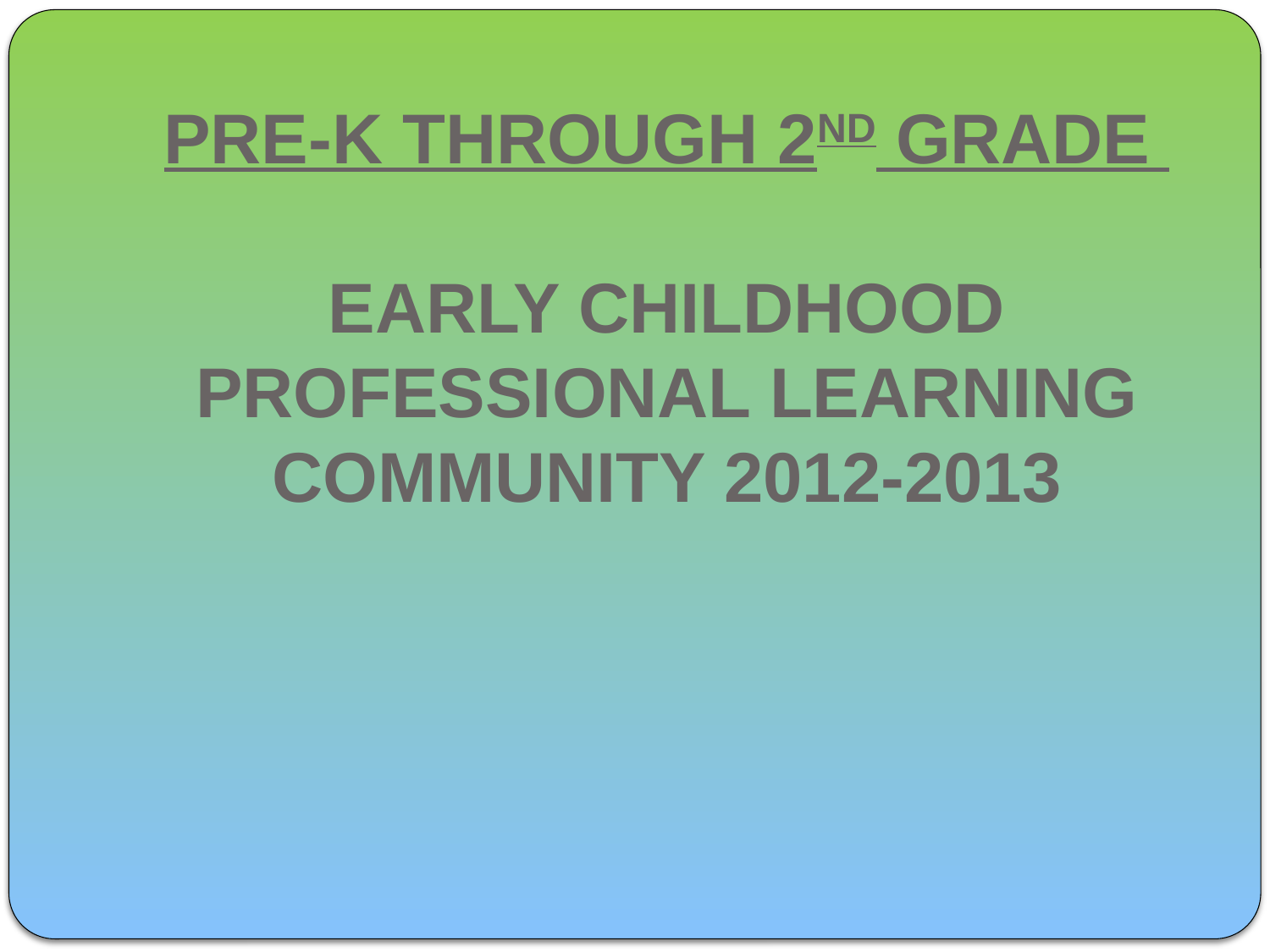

# PRE-K THROUGH 2ND GRADE EARLY CHILDHOOD PROFESSIONAL LEARNING COMMUNITY 2012-2013